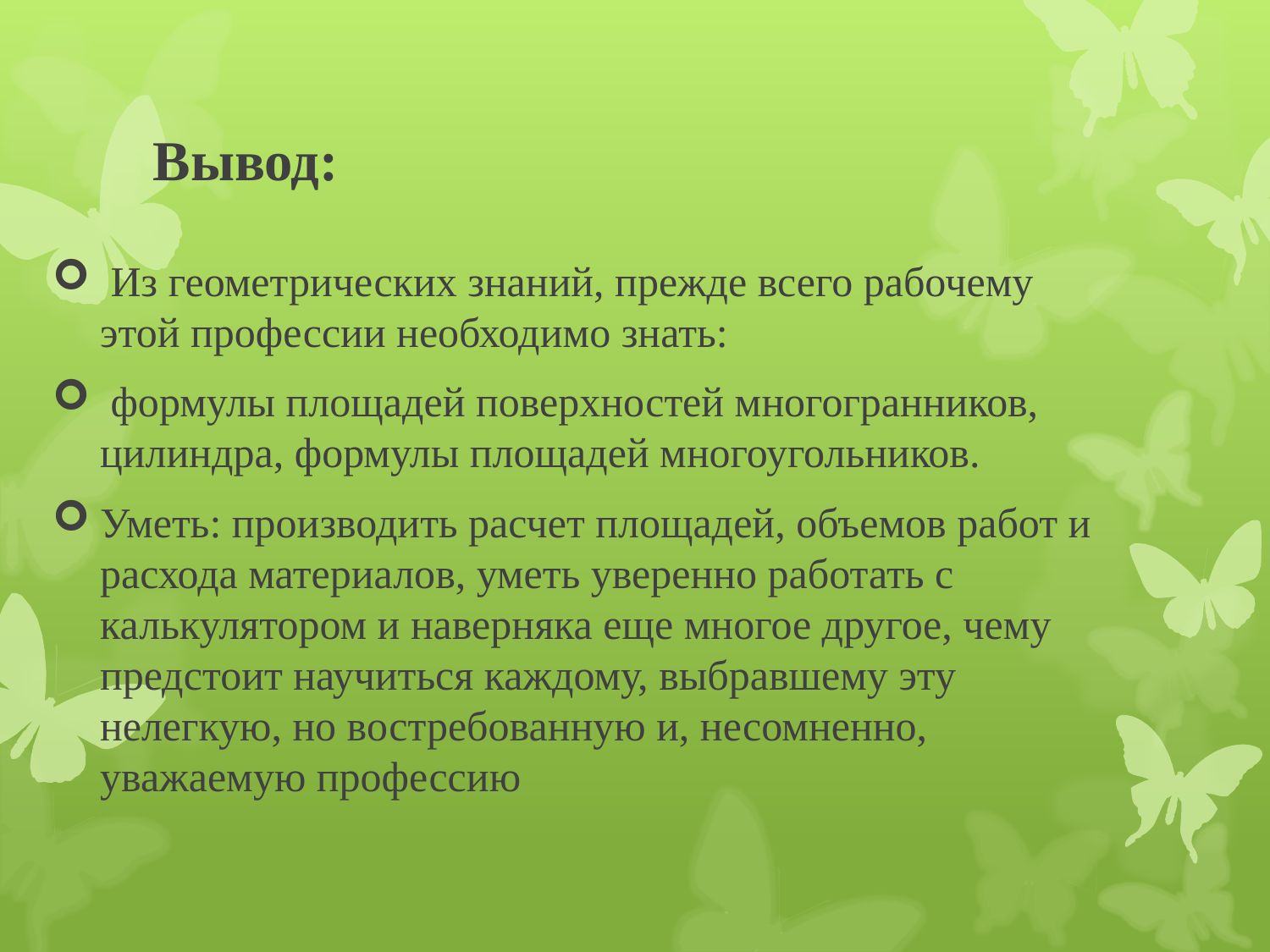

# Вывод:
 Из геометрических знаний, прежде всего рабочему этой профессии необходимо знать:
 формулы площадей поверхностей многогранников, цилиндра, формулы площадей многоугольников.
Уметь: производить расчет площадей, объемов работ и расхода материалов, уметь уверенно работать с калькулятором и наверняка еще многое другое, чему предстоит научиться каждому, выбравшему эту нелегкую, но востребованную и, несомненно, уважаемую профессию